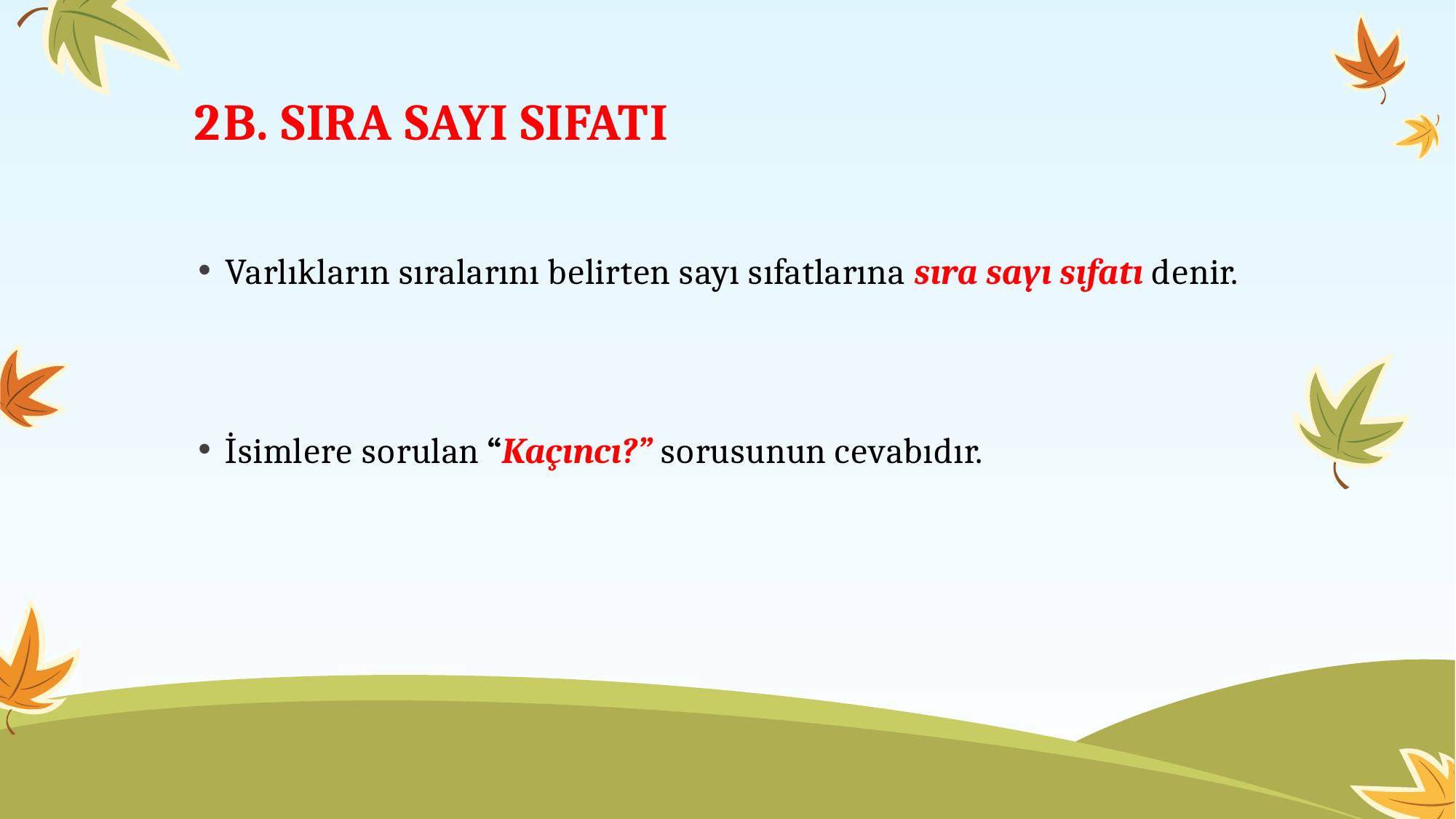

# 2B. SIRA SAYI SIFATI
Varlıkların sıralarını belirten sayı sıfatlarına sıra sayı sıfatı denir.
İsimlere sorulan “Kaçıncı?” sorusunun cevabıdır.